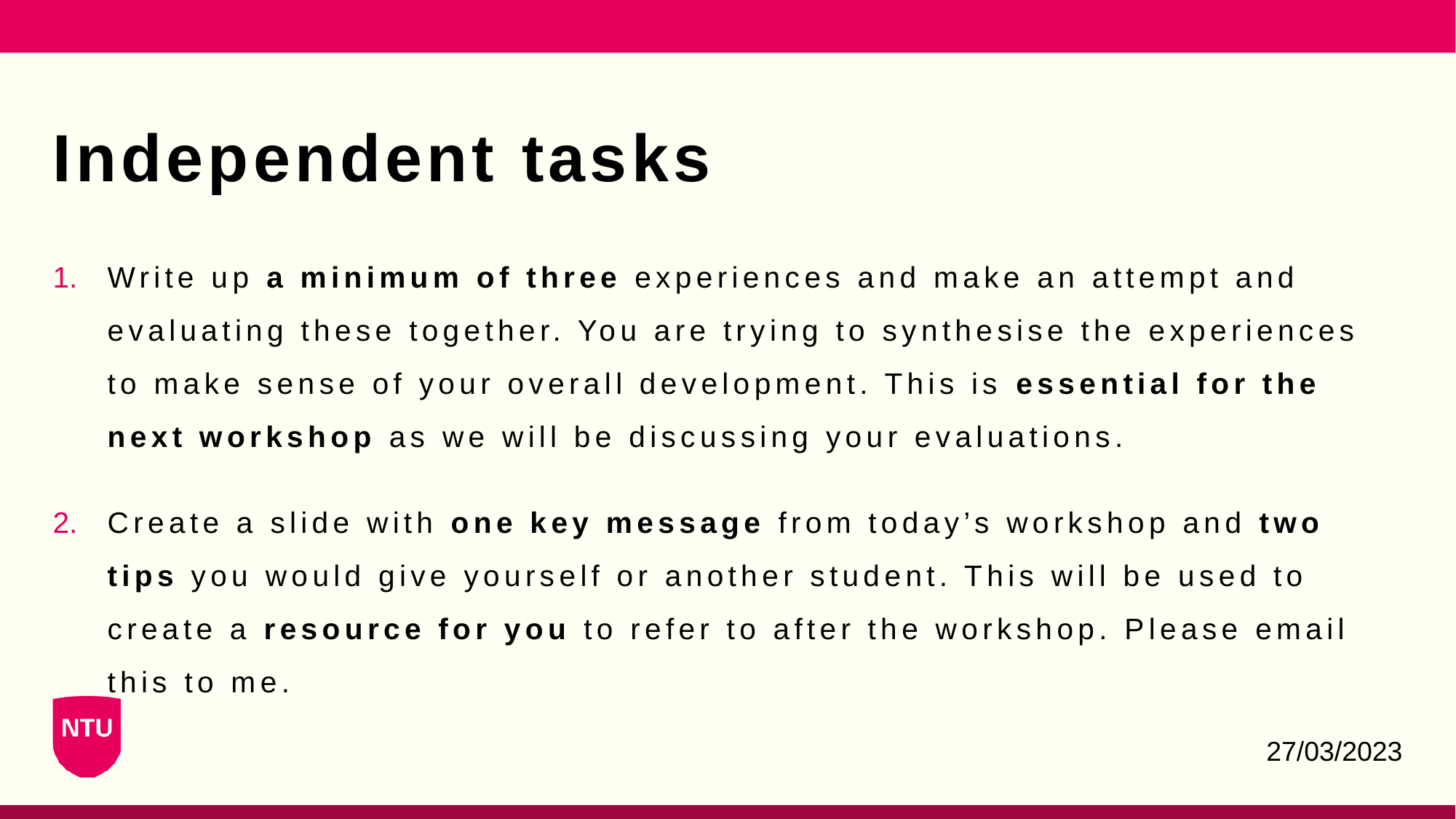

# Independent tasks
Write up a minimum of three experiences and make an attempt and evaluating these together. You are trying to synthesise the experiences to make sense of your overall development. This is essential for the next workshop as we will be discussing your evaluations.

Create a slide with one key message from today’s workshop and two tips you would give yourself or another student. This will be used to create a resource for you to refer to after the workshop. Please email this to me.
27/03/2023